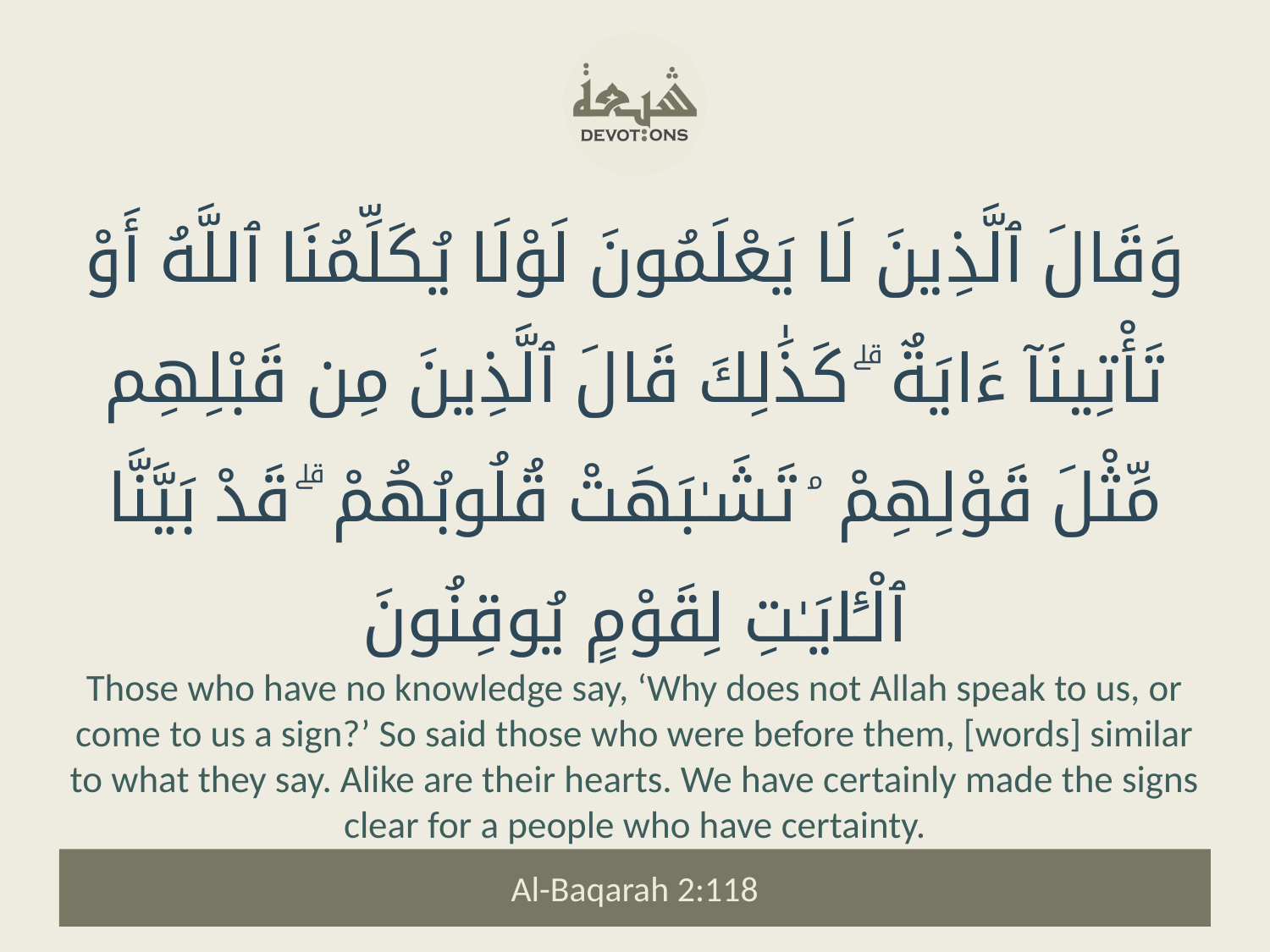

وَقَالَ ٱلَّذِينَ لَا يَعْلَمُونَ لَوْلَا يُكَلِّمُنَا ٱللَّهُ أَوْ تَأْتِينَآ ءَايَةٌ ۗ كَذَٰلِكَ قَالَ ٱلَّذِينَ مِن قَبْلِهِم مِّثْلَ قَوْلِهِمْ ۘ تَشَـٰبَهَتْ قُلُوبُهُمْ ۗ قَدْ بَيَّنَّا ٱلْـَٔايَـٰتِ لِقَوْمٍ يُوقِنُونَ
Those who have no knowledge say, ‘Why does not Allah speak to us, or come to us a sign?’ So said those who were before them, [words] similar to what they say. Alike are their hearts. We have certainly made the signs clear for a people who have certainty.
Al-Baqarah 2:118